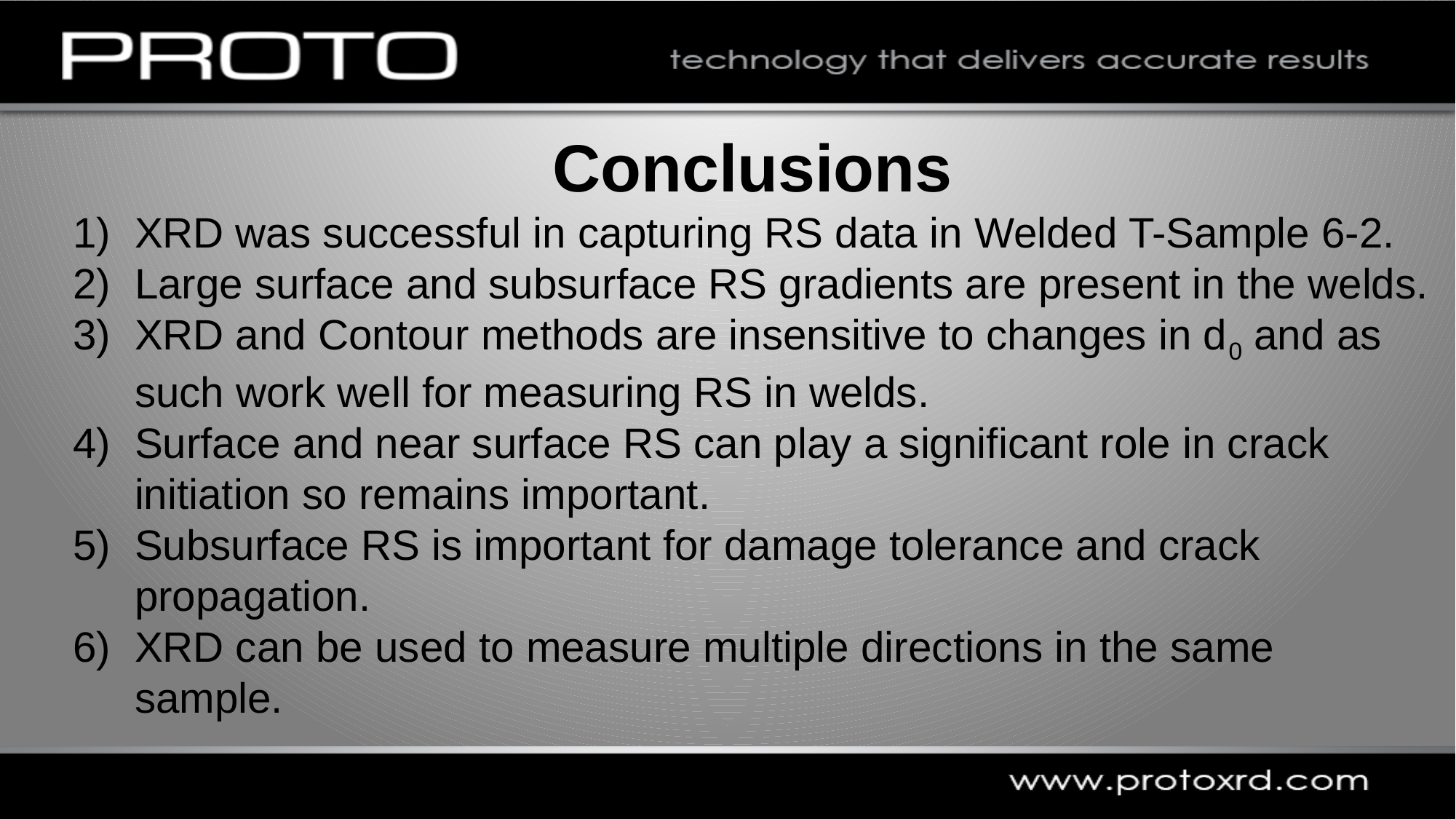

Conclusions
XRD was successful in capturing RS data in Welded T-Sample 6-2.
Large surface and subsurface RS gradients are present in the welds.
XRD and Contour methods are insensitive to changes in d0 and as such work well for measuring RS in welds.
Surface and near surface RS can play a significant role in crack initiation so remains important.
Subsurface RS is important for damage tolerance and crack propagation.
XRD can be used to measure multiple directions in the same sample.